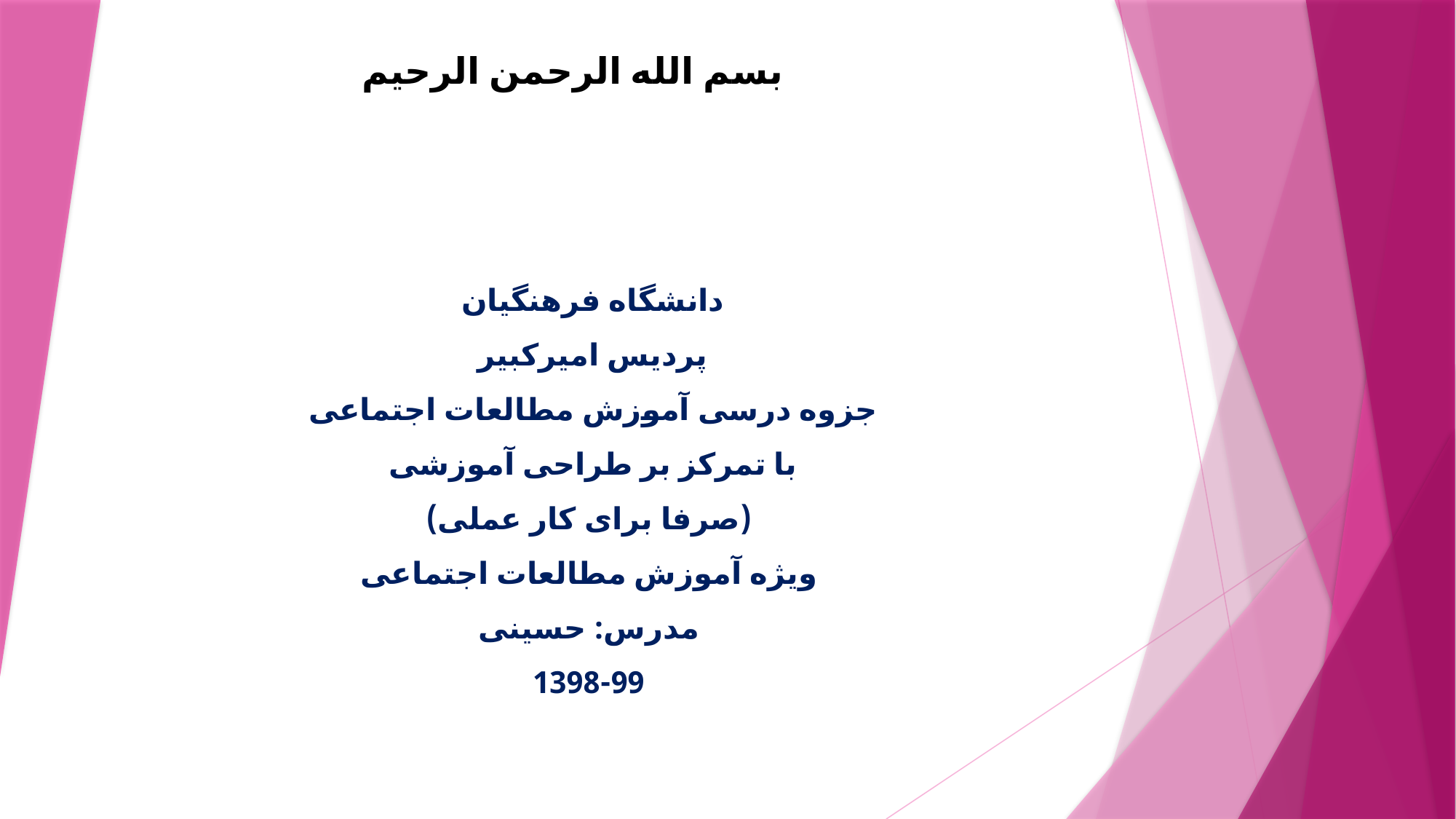

بسم الله الرحمن الرحیم

# دانشگاه فرهنگیان پردیس امیرکبیر جزوه درسی آموزش مطالعات اجتماعی با تمرکز بر طراحی آموزشی (صرفا برای کار عملی) ویژه آموزش مطالعات اجتماعی مدرس: حسینی 99-1398